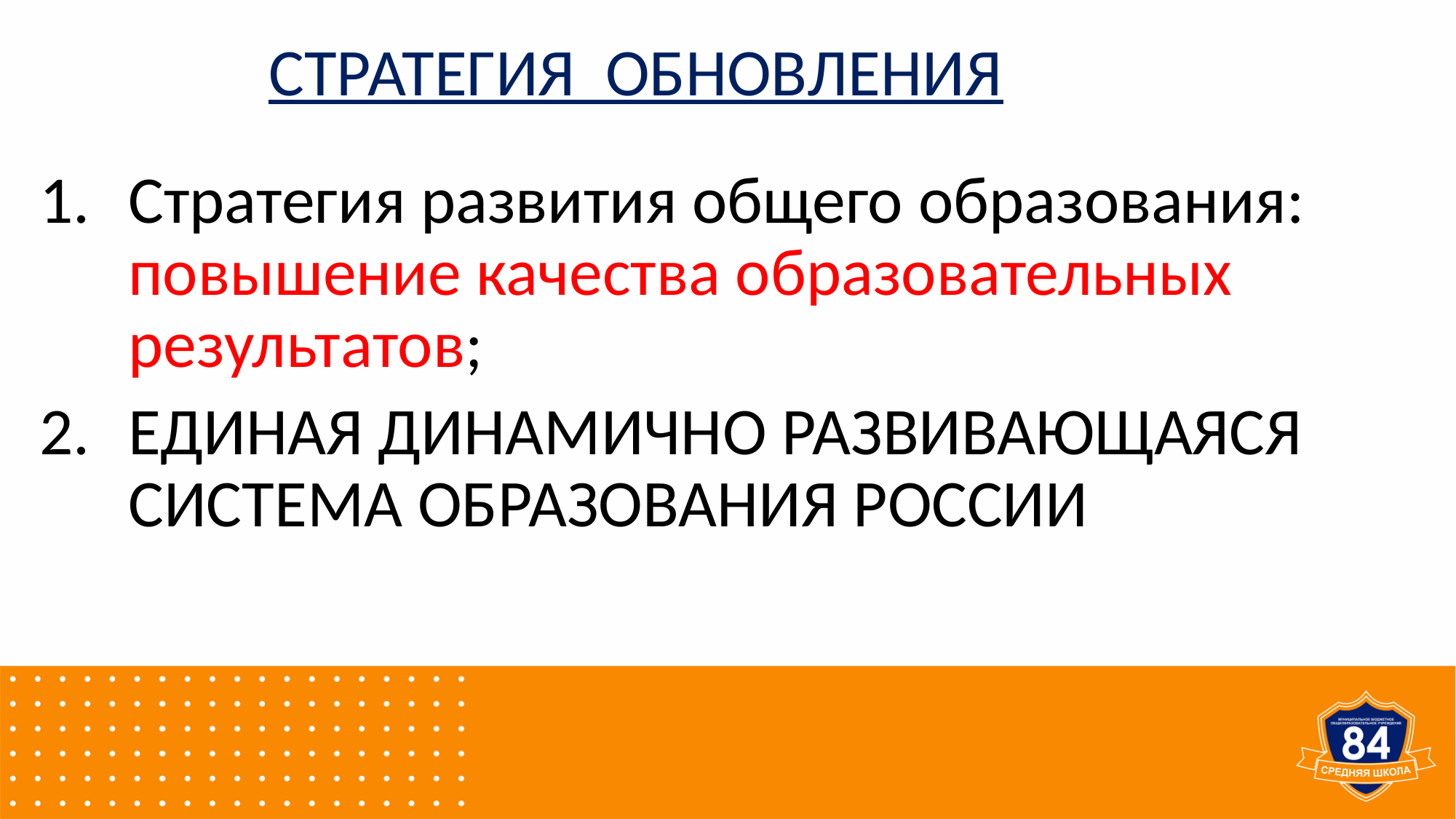

# СТРАТЕГИЯ  ОБНОВЛЕНИЯ
Стратегия развития общего образования: повышение качества образовательных результатов;
ЕДИНАЯ ДИНАМИЧНО РАЗВИВАЮЩАЯСЯ СИСТЕМА ОБРАЗОВАНИЯ РОССИИ